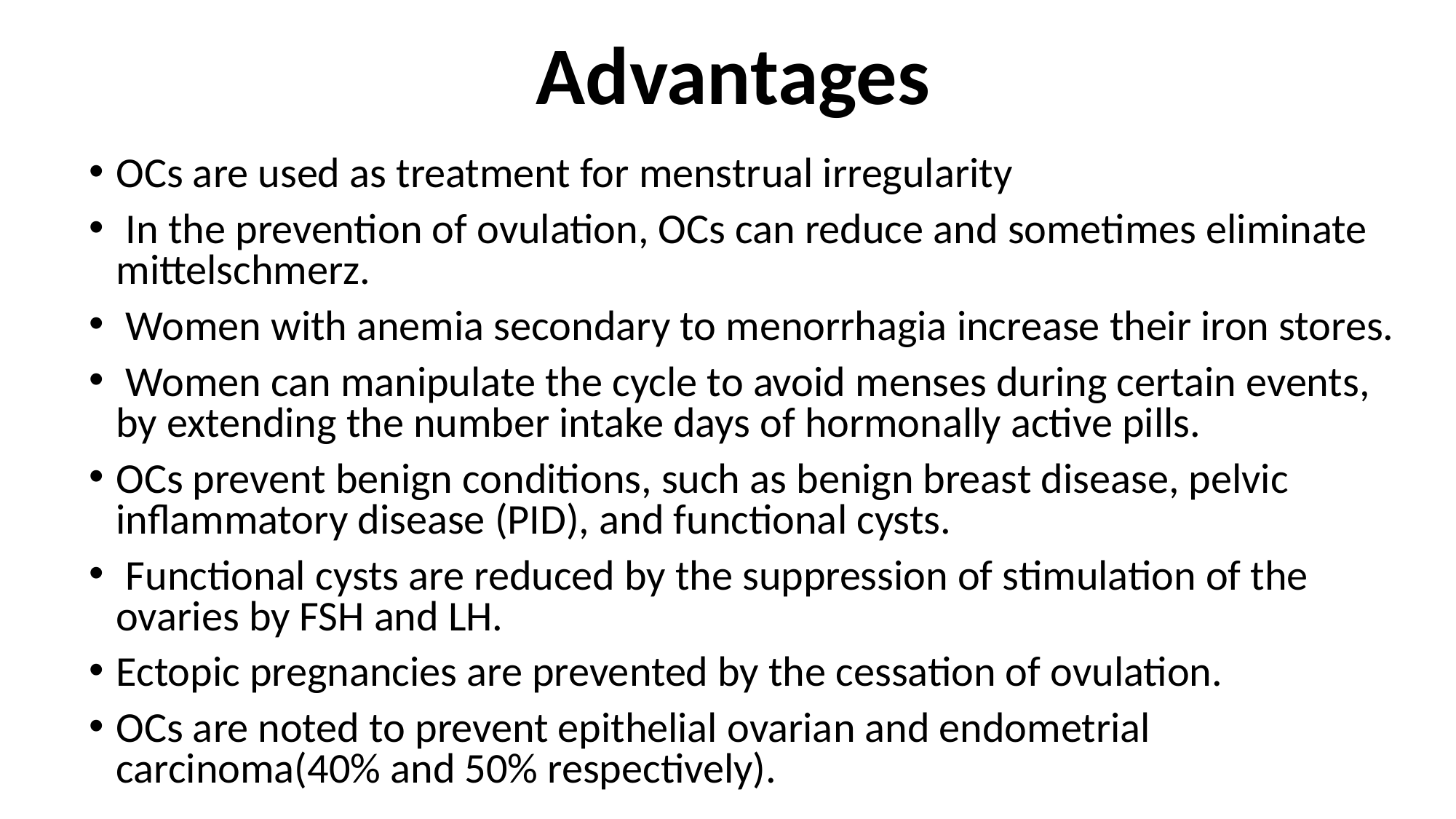

# Advantages
OCs are used as treatment for menstrual irregularity
 In the prevention of ovulation, OCs can reduce and sometimes eliminate mittelschmerz.
 Women with anemia secondary to menorrhagia increase their iron stores.
 Women can manipulate the cycle to avoid menses during certain events, by extending the number intake days of hormonally active pills.
OCs prevent benign conditions, such as benign breast disease, pelvic inflammatory disease (PID), and functional cysts.
 Functional cysts are reduced by the suppression of stimulation of the ovaries by FSH and LH.
Ectopic pregnancies are prevented by the cessation of ovulation.
OCs are noted to prevent epithelial ovarian and endometrial carcinoma(40% and 50% respectively).